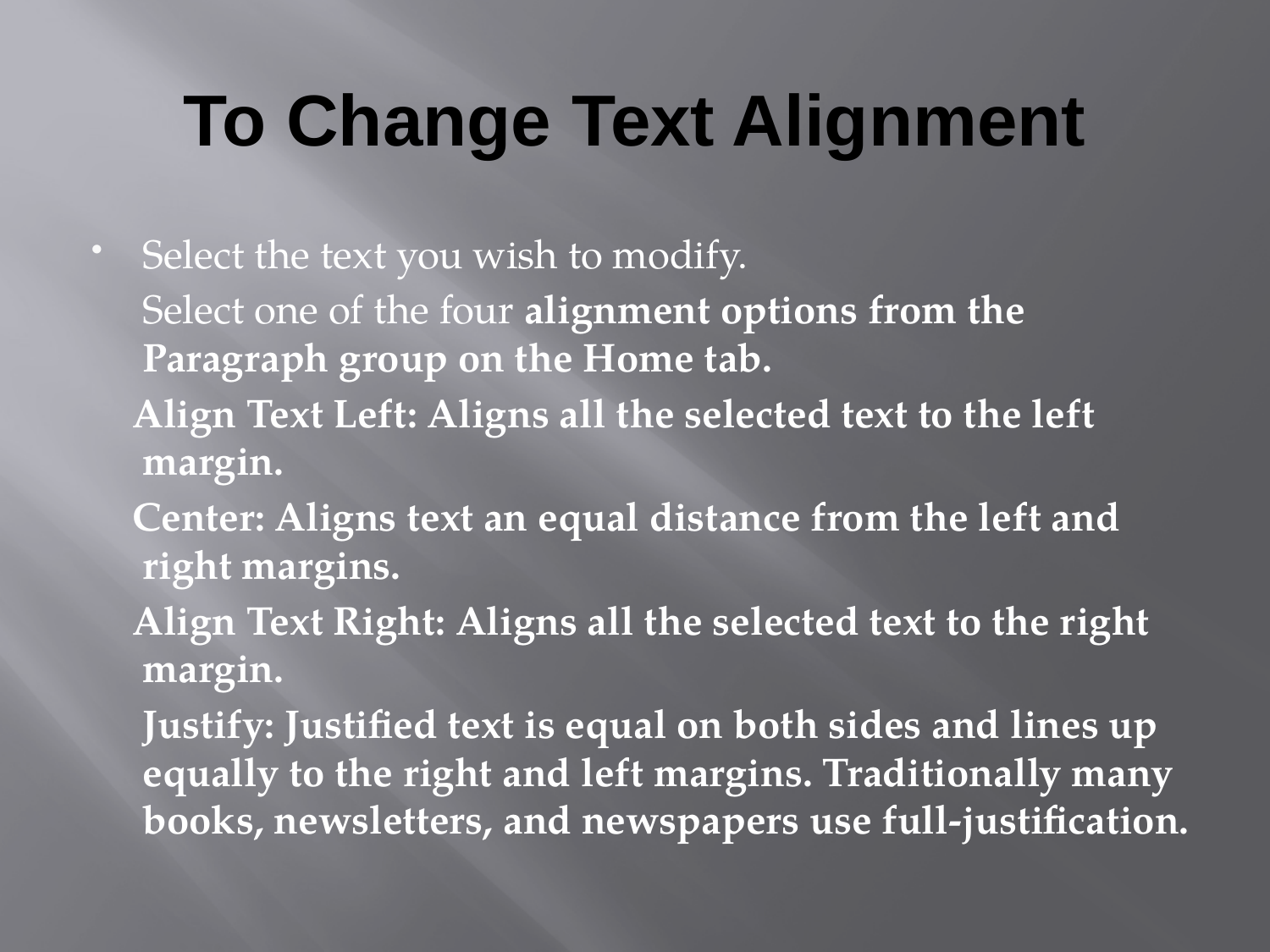

# To Change Text Alignment
Select the text you wish to modify.
     Select one of the four alignment options from the Paragraph group on the Home tab.
    Align Text Left: Aligns all the selected text to the left margin.
    Center: Aligns text an equal distance from the left and right margins.
    Align Text Right: Aligns all the selected text to the right margin.
     Justify: Justified text is equal on both sides and lines up equally to the right and left margins. Traditionally many books, newsletters, and newspapers use full-justification.